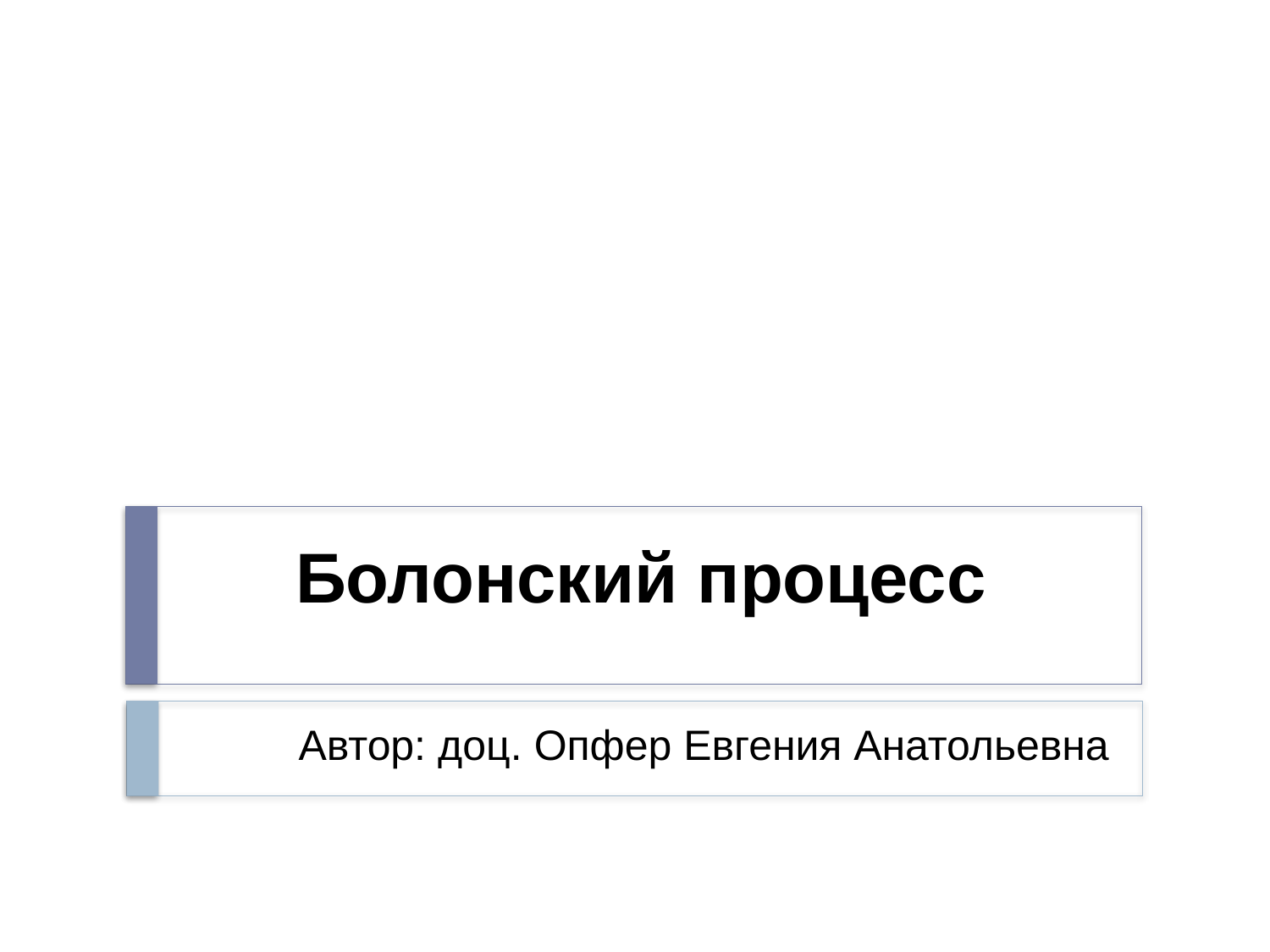

# Болонский процесс
Автор: доц. Опфер Евгения Анатольевна